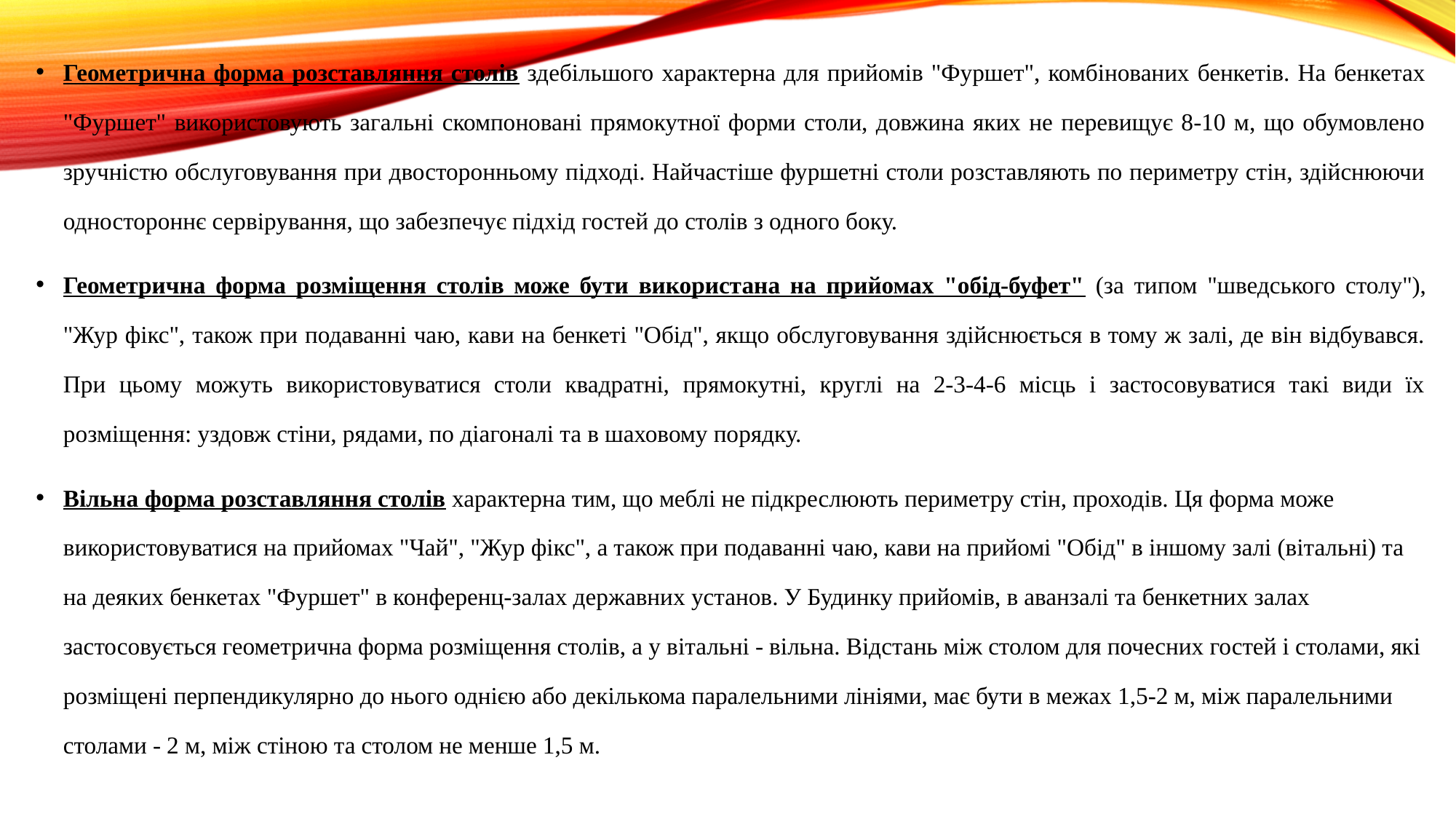

Геометрична форма розставляння столів здебільшого характерна для прийомів "Фуршет", комбінованих бенкетів. На бенкетах "Фуршет" використовують загальні скомпоновані прямокутної форми столи, довжина яких не перевищує 8-10 м, що обумовлено зручністю обслуговування при двосторонньому підході. Найчастіше фуршетні столи розставляють по периметру стін, здійснюючи одностороннє сервірування, що забезпечує підхід гостей до столів з одного боку.
Геометрична форма розміщення столів може бути використана на прийомах "обід-буфет" (за типом "шведського столу"), "Жур фікс", також при подаванні чаю, кави на бенкеті "Обід", якщо обслуговування здійснюється в тому ж залі, де він відбувався. При цьому можуть використовуватися столи квадратні, прямокутні, круглі на 2-3-4-6 місць і застосовуватися такі види їх розміщення: уздовж стіни, рядами, по діагоналі та в шаховому порядку.
Вільна форма розставляння столів характерна тим, що меблі не підкреслюють периметру стін, проходів. Ця форма може використовуватися на прийомах "Чай", "Жур фікс", а також при подаванні чаю, кави на прийомі "Обід" в іншому залі (вітальні) та на деяких бенкетах "Фуршет" в конференц-залах державних установ. У Будинку прийомів, в аванзалі та бенкетних залах застосовується геометрична форма розміщення столів, а у вітальні - вільна. Відстань між столом для почесних гостей і столами, які розміщені перпендикулярно до нього однією або декількома паралельними лініями, має бути в межах 1,5-2 м, між паралельними столами - 2 м, між стіною та столом не менше 1,5 м.